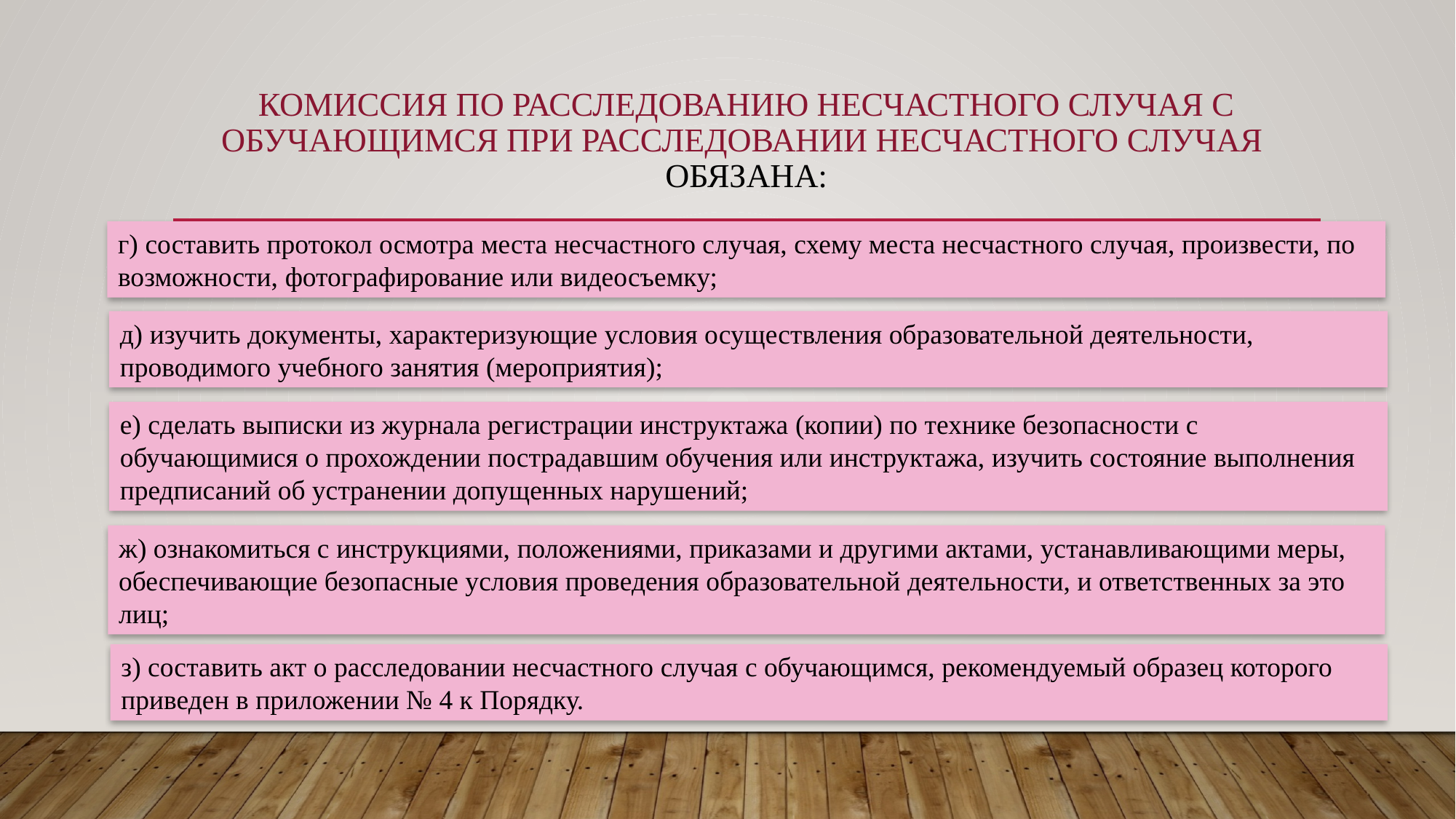

# Комиссия по расследованию несчастного случая с обучающимся при расследовании несчастного случая обязана:
г) составить протокол осмотра места несчастного случая, схему места несчастного случая, произвести, по возможности, фотографирование или видеосъемку;
д) изучить документы, характеризующие условия осуществления образовательной деятельности, проводимого учебного занятия (мероприятия);
е) сделать выписки из журнала регистрации инструктажа (копии) по технике безопасности с обучающимися о прохождении пострадавшим обучения или инструктажа, изучить состояние выполнения предписаний об устранении допущенных нарушений;
ж) ознакомиться с инструкциями, положениями, приказами и другими актами, устанавливающими меры, обеспечивающие безопасные условия проведения образовательной деятельности, и ответственных за это лиц;
з) составить акт о расследовании несчастного случая с обучающимся, рекомендуемый образец которого приведен в приложении № 4 к Порядку.